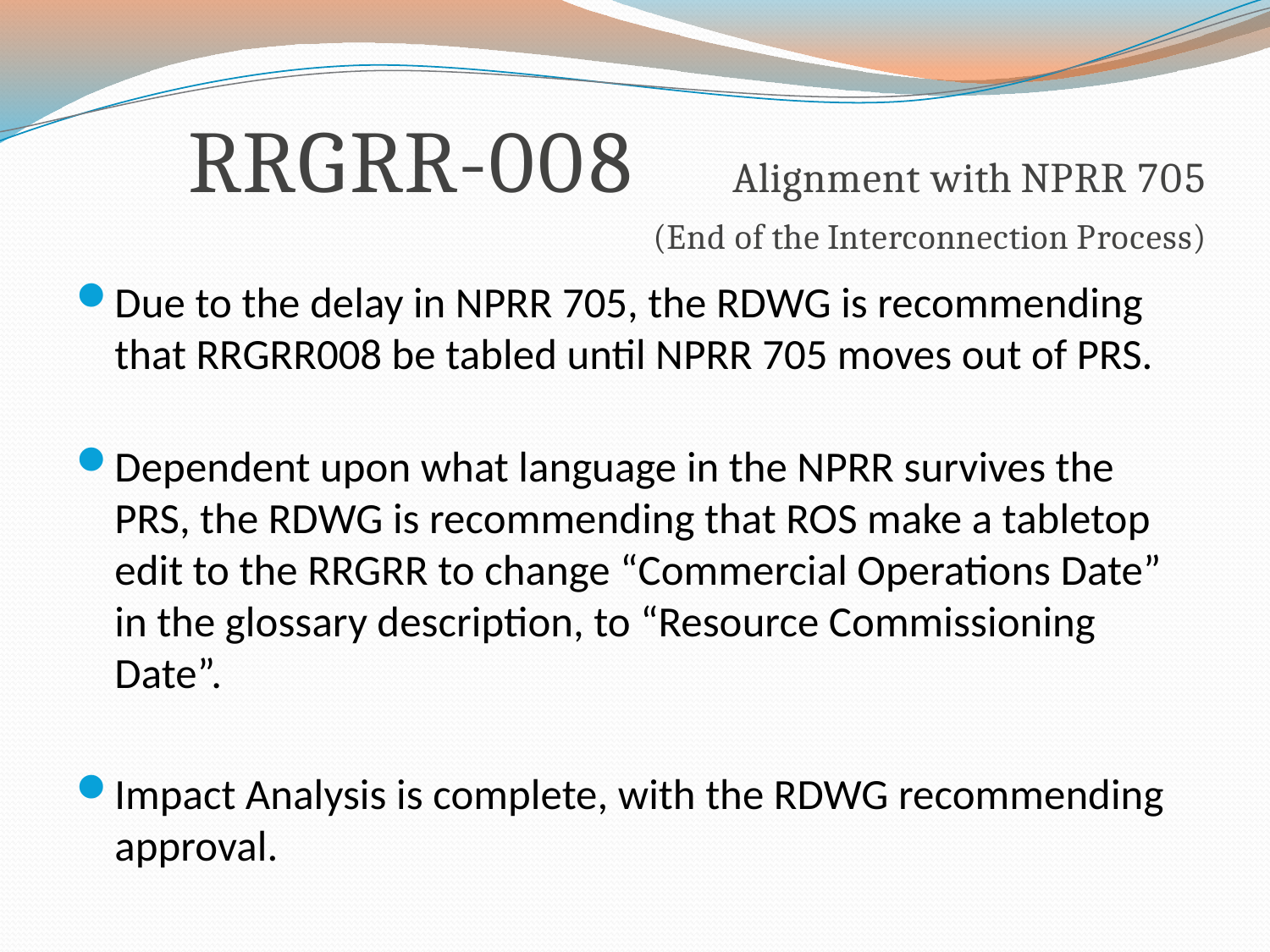

# RRGRR-008     Alignment with NPRR 705 (End of the Interconnection Process)
Due to the delay in NPRR 705, the RDWG is recommending that RRGRR008 be tabled until NPRR 705 moves out of PRS.
Dependent upon what language in the NPRR survives the PRS, the RDWG is recommending that ROS make a tabletop edit to the RRGRR to change “Commercial Operations Date” in the glossary description, to “Resource Commissioning Date”.

Impact Analysis is complete, with the RDWG recommending approval.